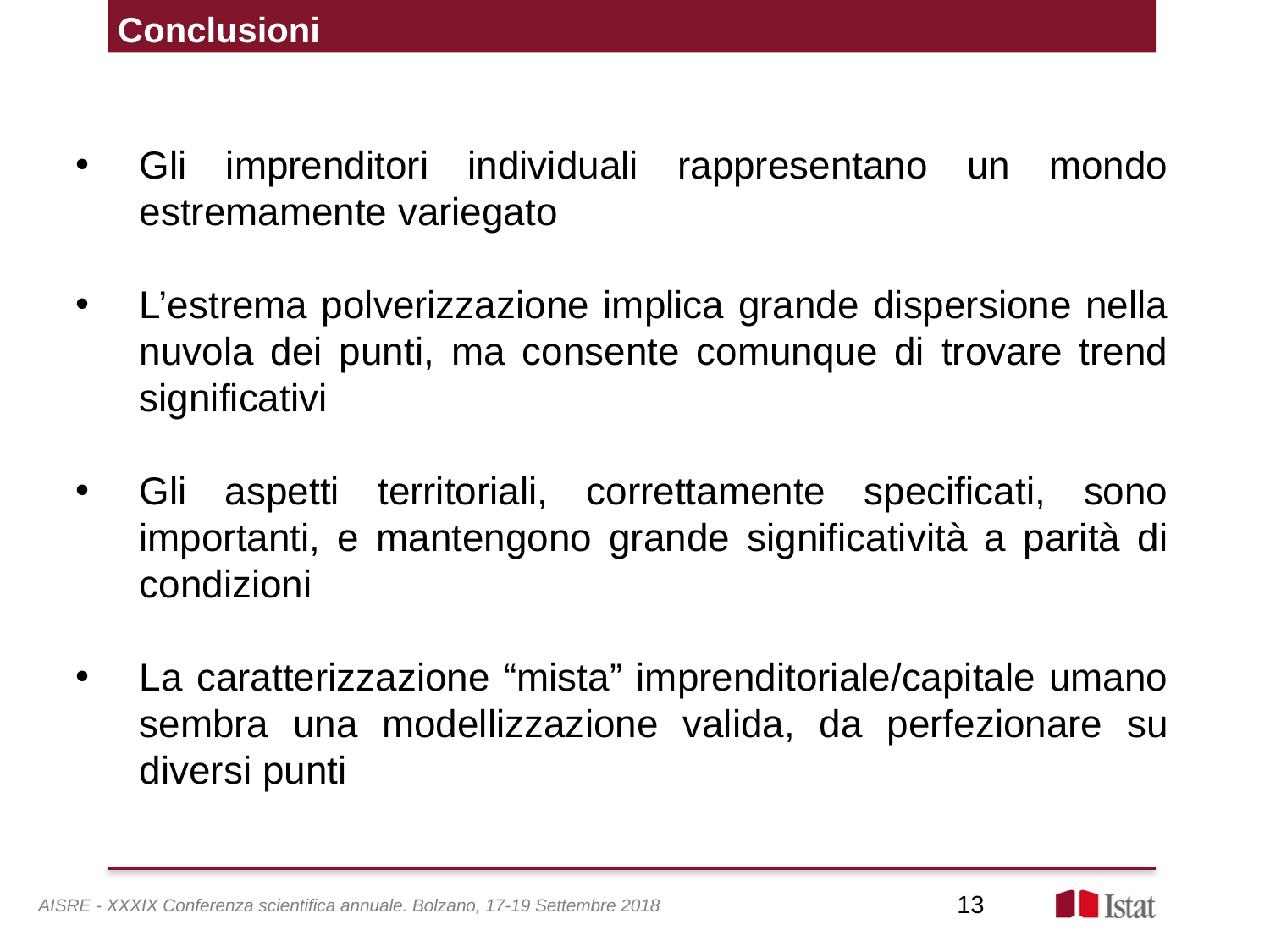

Conclusioni
Gli imprenditori individuali rappresentano un mondo estremamente variegato

L’estrema polverizzazione implica grande dispersione nella nuvola dei punti, ma consente comunque di trovare trend significativi

Gli aspetti territoriali, correttamente specificati, sono importanti, e mantengono grande significatività a parità di condizioni

La caratterizzazione “mista” imprenditoriale/capitale umano sembra una modellizzazione valida, da perfezionare su diversi punti
13
AISRE - XXXIX Conferenza scientifica annuale. Bolzano, 17-19 Settembre 2018